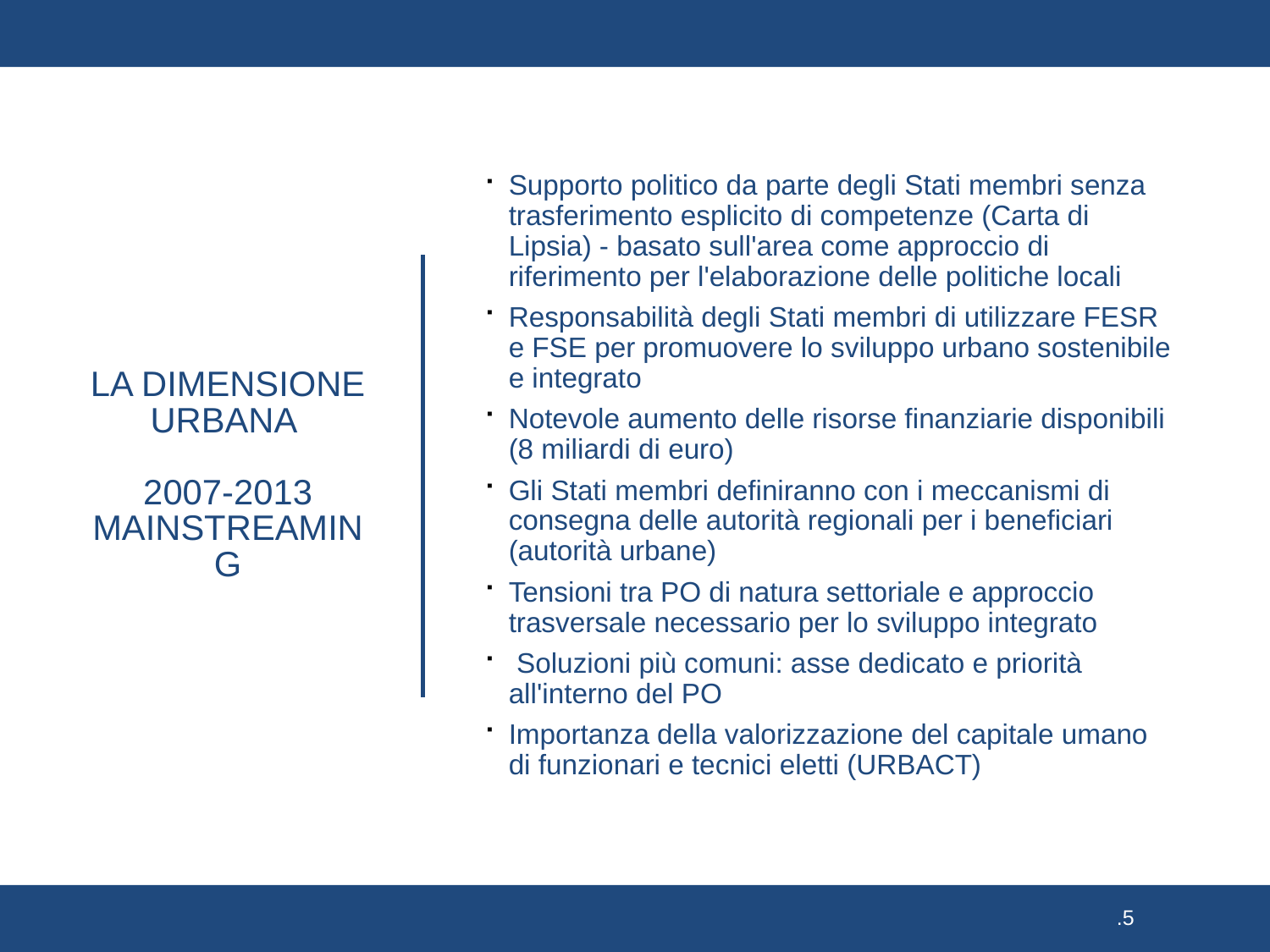

Supporto politico da parte degli Stati membri senza trasferimento esplicito di competenze (Carta di Lipsia) - basato sull'area come approccio di riferimento per l'elaborazione delle politiche locali
Responsabilità degli Stati membri di utilizzare FESR e FSE per promuovere lo sviluppo urbano sostenibile e integrato
Notevole aumento delle risorse finanziarie disponibili (8 miliardi di euro)
Gli Stati membri definiranno con i meccanismi di consegna delle autorità regionali per i beneficiari (autorità urbane)
Tensioni tra PO di natura settoriale e approccio trasversale necessario per lo sviluppo integrato
 Soluzioni più comuni: asse dedicato e priorità all'interno del PO
Importanza della valorizzazione del capitale umano di funzionari e tecnici eletti (URBACT)
# La dimensione Urbana 2007-2013 Mainstreaming

.5